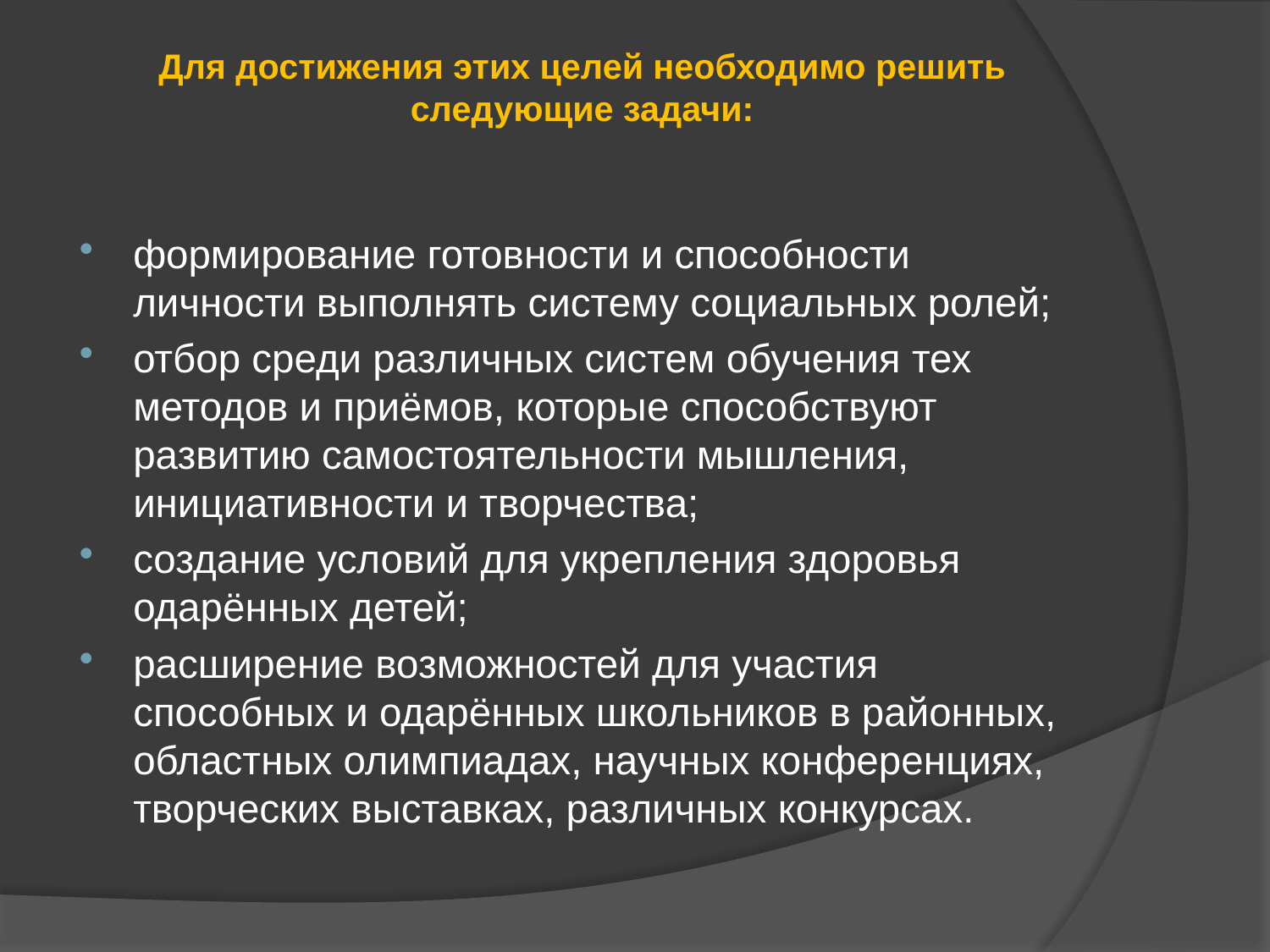

# Для достижения этих целей необходимо решить следующие задачи:
формирование готовности и способности личности выполнять систему социальных ролей;
отбор среди различных систем обучения тех методов и приёмов, которые способствуют развитию самостоятельности мышления, инициативности и творчества;
создание условий для укрепления здоровья одарённых детей;
расширение возможностей для участия способных и одарённых школьников в районных, областных олимпиадах, научных конференциях, творческих выставках, различных конкурсах.